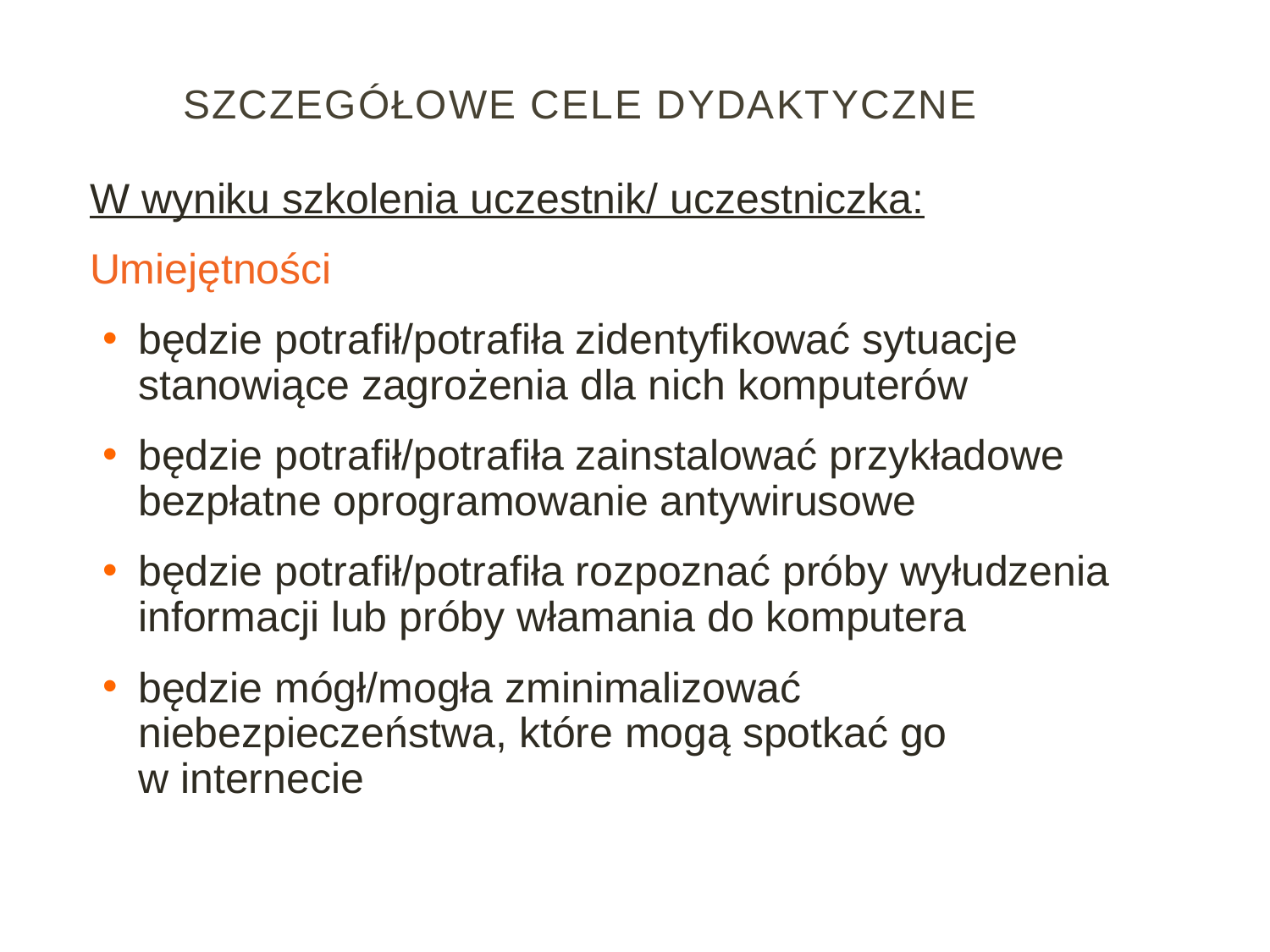

# SZCZEGÓŁOWE CELE dydaktyczne
W wyniku szkolenia uczestnik/ uczestniczka:
Umiejętności
będzie potrafił/potrafiła zidentyfikować sytuacje stanowiące zagrożenia dla nich komputerów
będzie potrafił/potrafiła zainstalować przykładowe bezpłatne oprogramowanie antywirusowe
będzie potrafił/potrafiła rozpoznać próby wyłudzenia informacji lub próby włamania do komputera
będzie mógł/mogła zminimalizować niebezpieczeństwa, które mogą spotkać go
w internecie